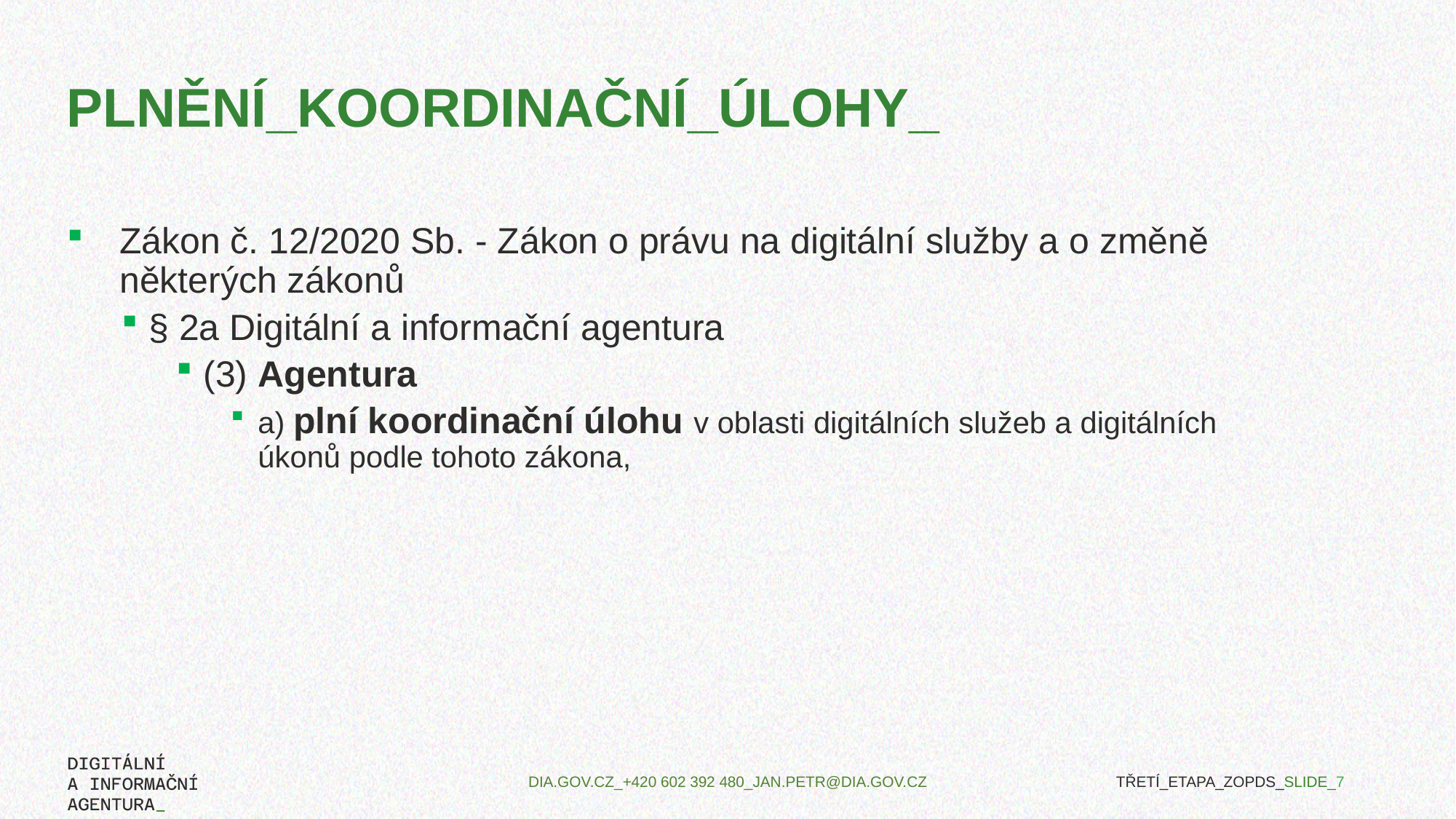

# PlnĚNÍ_koordinační_úlohY_
Zákon č. 12/2020 Sb. - Zákon o právu na digitální služby a o změně některých zákonů
§ 2a Digitální a informační agentura
(3) Agentura
a) plní koordinační úlohu v oblasti digitálních služeb a digitálních úkonů podle tohoto zákona,

TŘETÍ_ETAPA_ZOPDS_SLIDE_7
DIA.GOV.CZ_+420 602 392 480_JAN.PETR@DIA.GOV.CZ